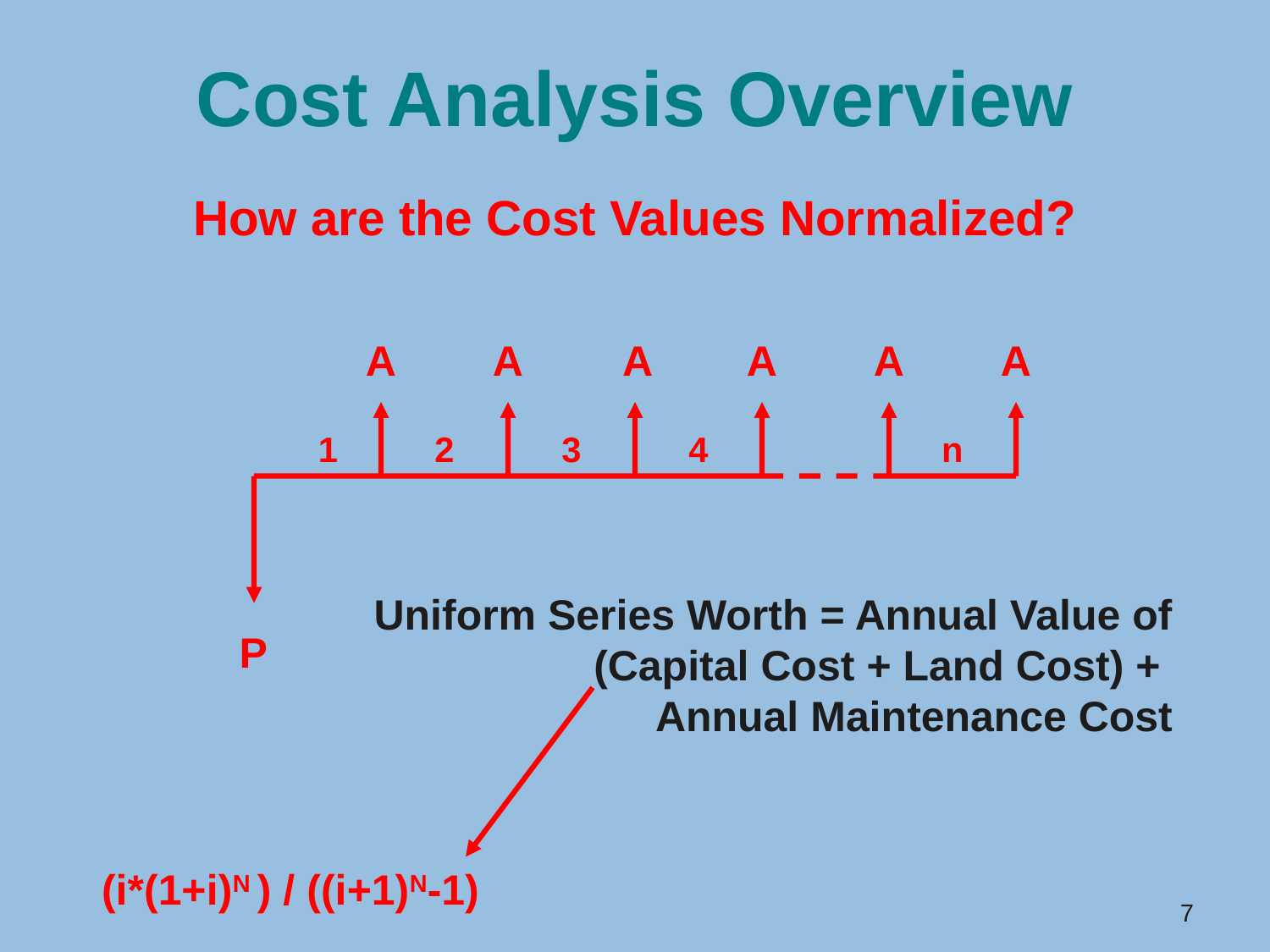

# Cost Analysis Overview
How are the Cost Values Normalized?
A
A
A
A
A
A

1
2
3
4
n

Uniform Series Worth = Annual Value of (Capital Cost + Land Cost) +
Annual Maintenance Cost
P

(i*(1+i)N ) / ((i+1)N-1)
7